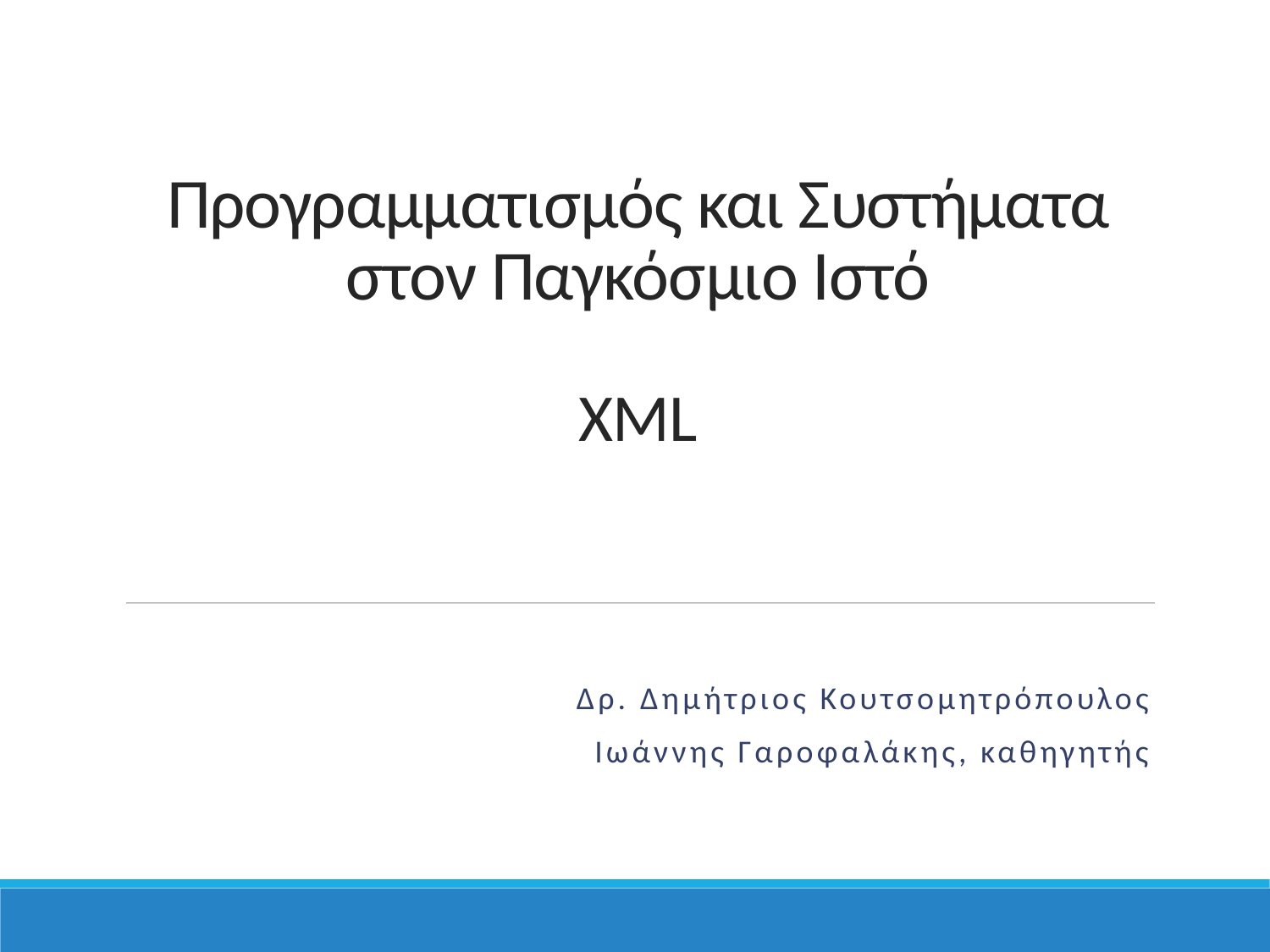

# Προγραμματισμός και Συστήματα στον Παγκόσμιο Ιστό XML

Δρ. Δημήτριος Κουτσομητρόπουλος
Ιωάννης Γαροφαλάκης, καθηγητής